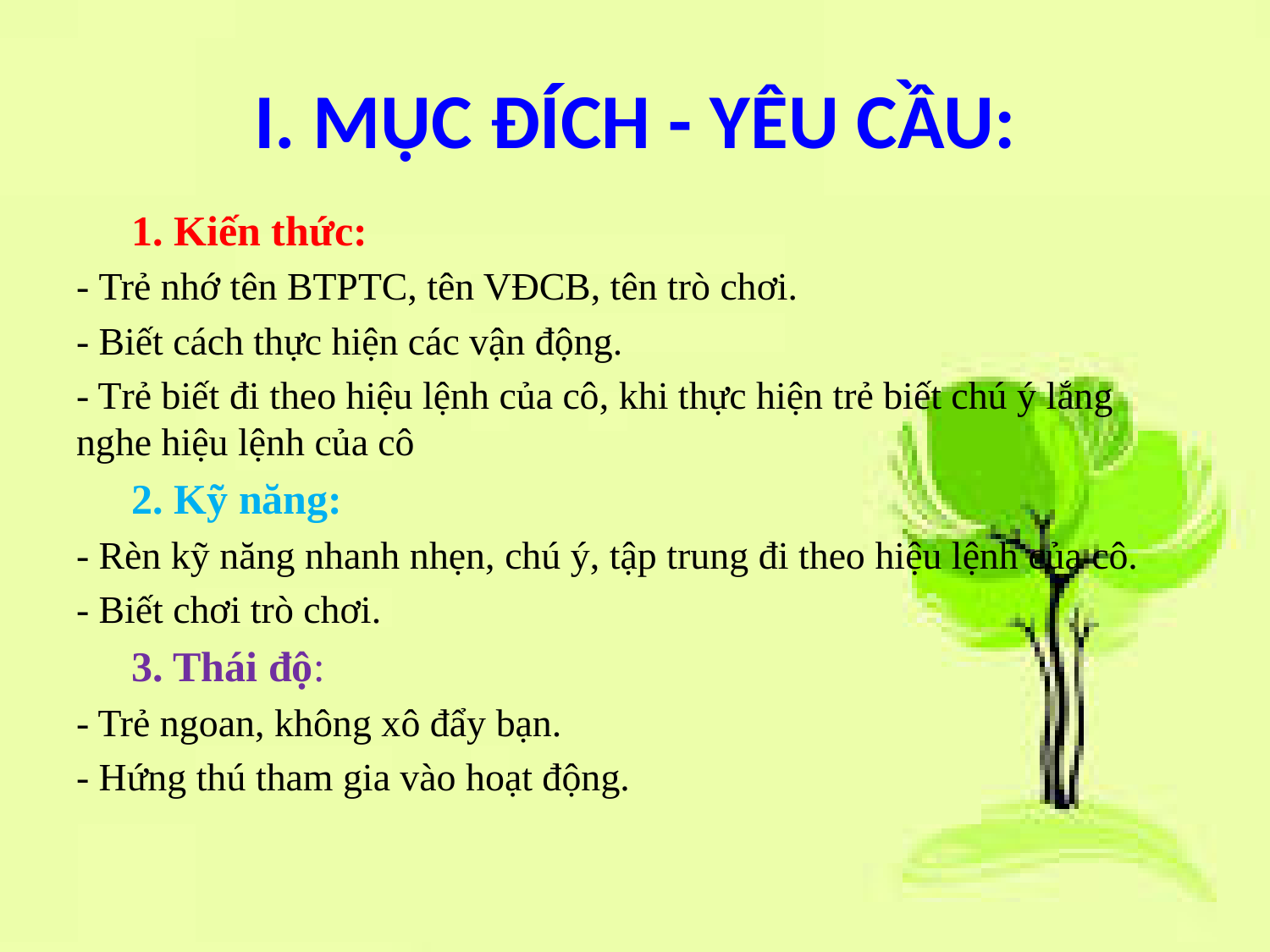

# I. MỤC ĐÍCH - YÊU CẦU:

1. Kiến thức:
- Trẻ nhớ tên BTPTC, tên VĐCB, tên trò chơi.
- Biết cách thực hiện các vận động.
- Trẻ biết đi theo hiệu lệnh của cô, khi thực hiện trẻ biết chú ý lắng nghe hiệu lệnh của cô
2. Kỹ năng:
- Rèn kỹ năng nhanh nhẹn, chú ý, tập trung đi theo hiệu lệnh của cô.
- Biết chơi trò chơi.
3. Thái độ:
- Trẻ ngoan, không xô đẩy bạn.
- Hứng thú tham gia vào hoạt động.